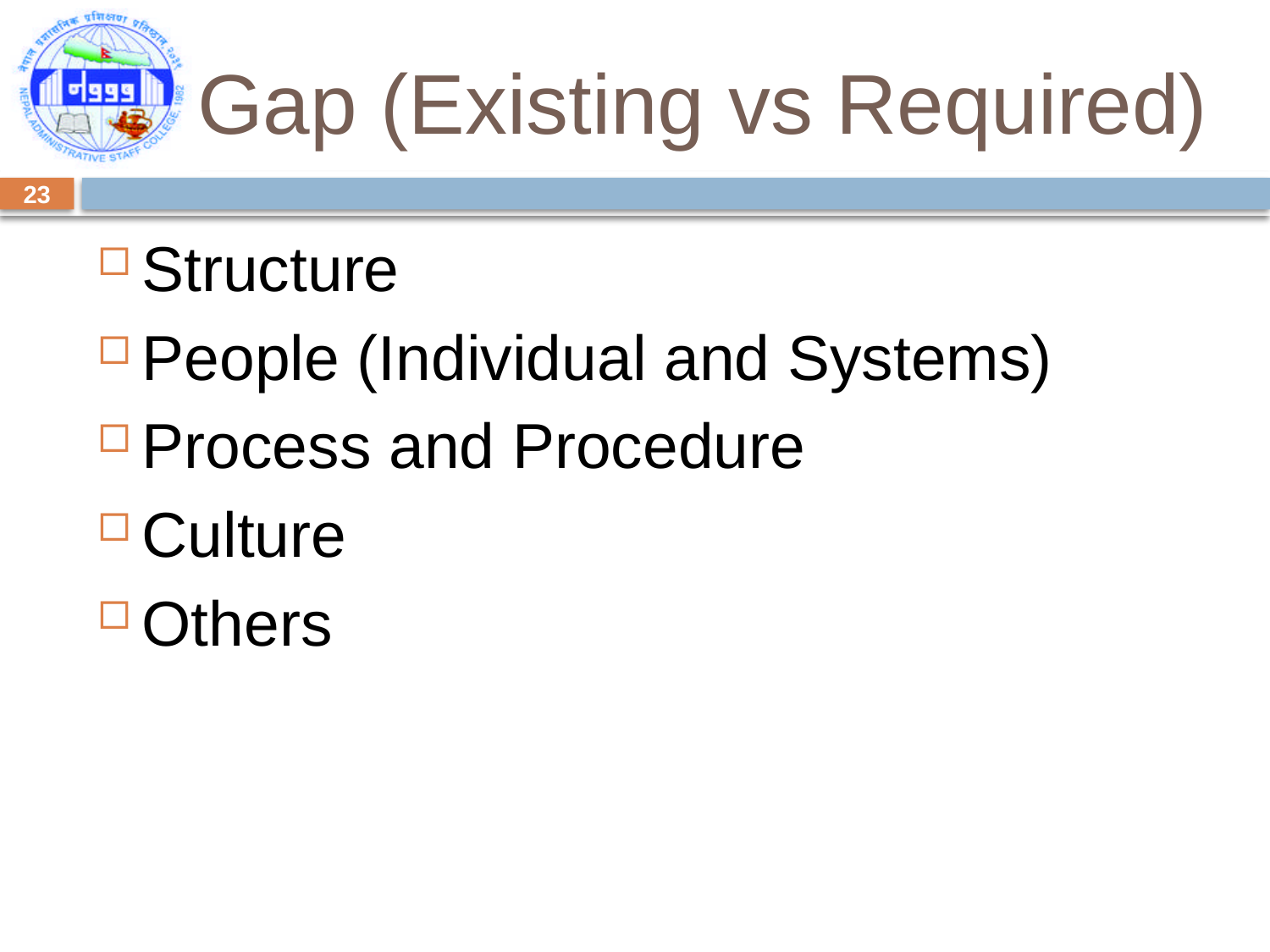

# Gap (Existing vs Required)
23
Structure
People (Individual and Systems)
Process and Procedure
Culture
Others